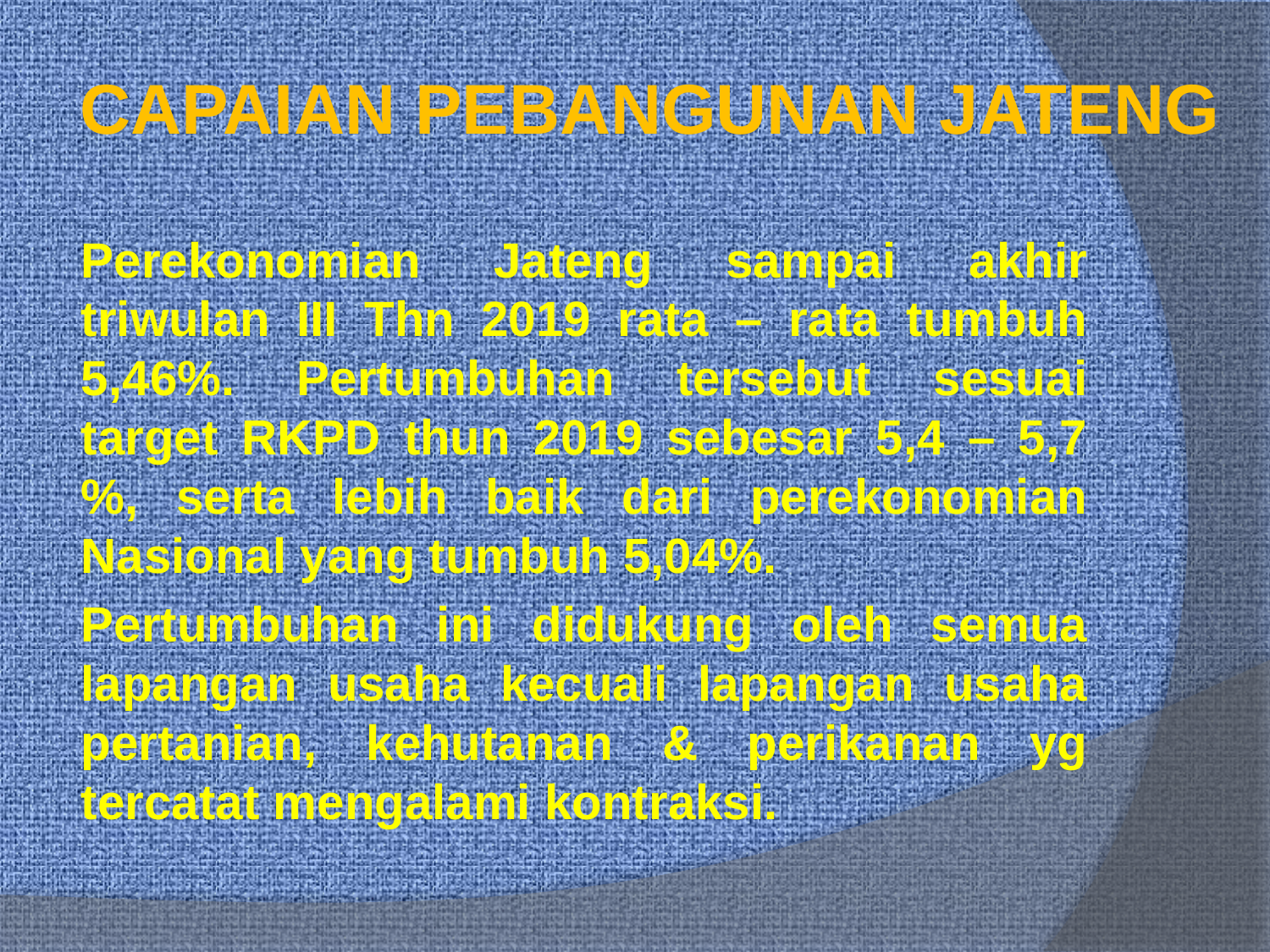

# CAPAIAN PEBANGUNAN JATENG
Perekonomian Jateng sampai akhir triwulan III Thn 2019 rata – rata tumbuh 5,46%. Pertumbuhan tersebut sesuai target RKPD thun 2019 sebesar 5,4 – 5,7 %, serta lebih baik dari perekonomian Nasional yang tumbuh 5,04%.
Pertumbuhan ini didukung oleh semua lapangan usaha kecuali lapangan usaha pertanian, kehutanan & perikanan yg tercatat mengalami kontraksi.